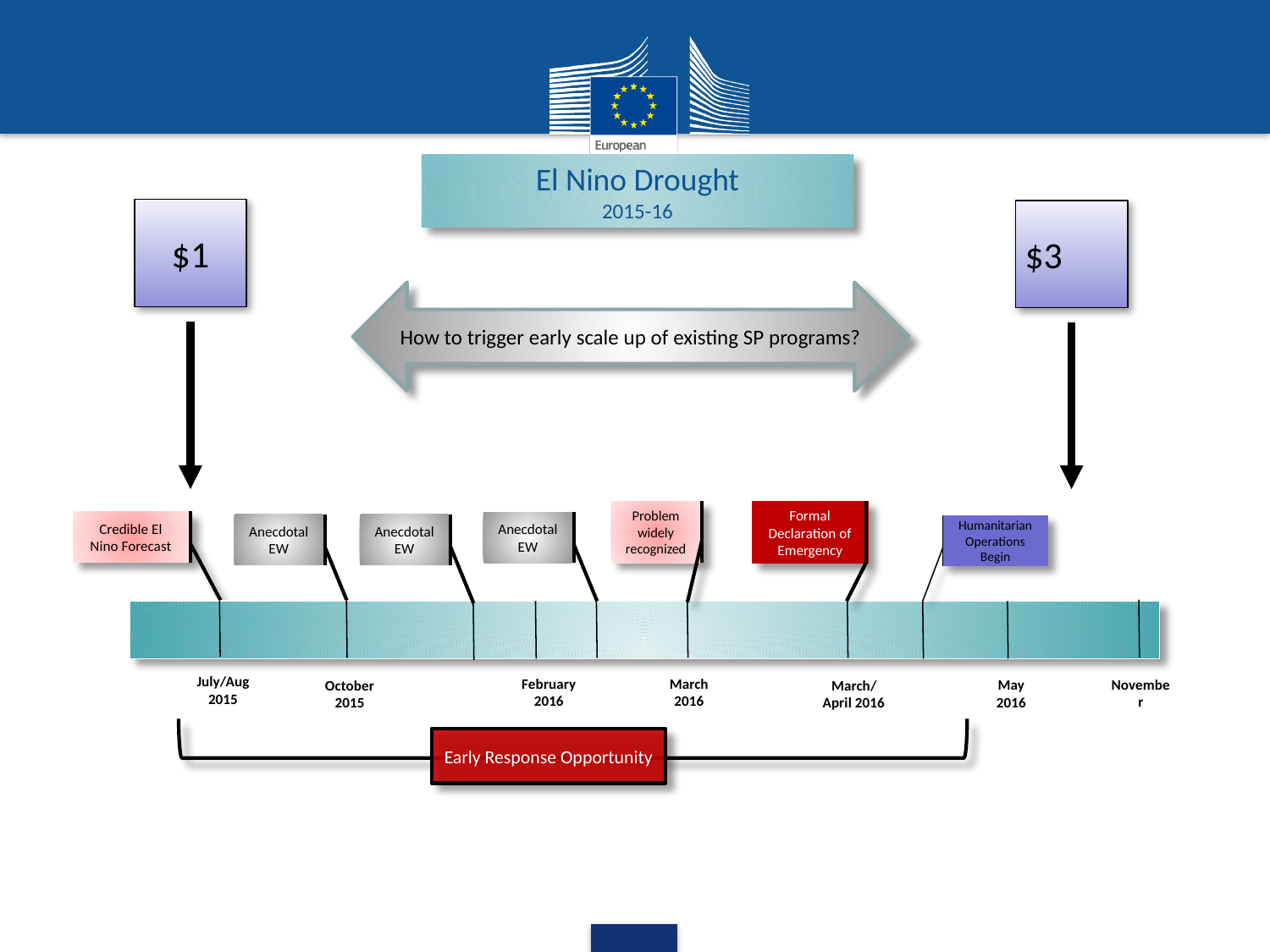

El Nino Drought
2015-16
$1
$3
How to trigger early scale up of existing SP programs?
Problem widely recognized
Formal Declaration of Emergency
Credible El Nino Forecast
Anecdotal EW
Anecdotal EW
Anecdotal EW
Humanitarian Operations
Begin

July/Aug 2015
February
2016
March
2016
November
May
2016
October
2015
March/April 2016

Early Response Opportunity